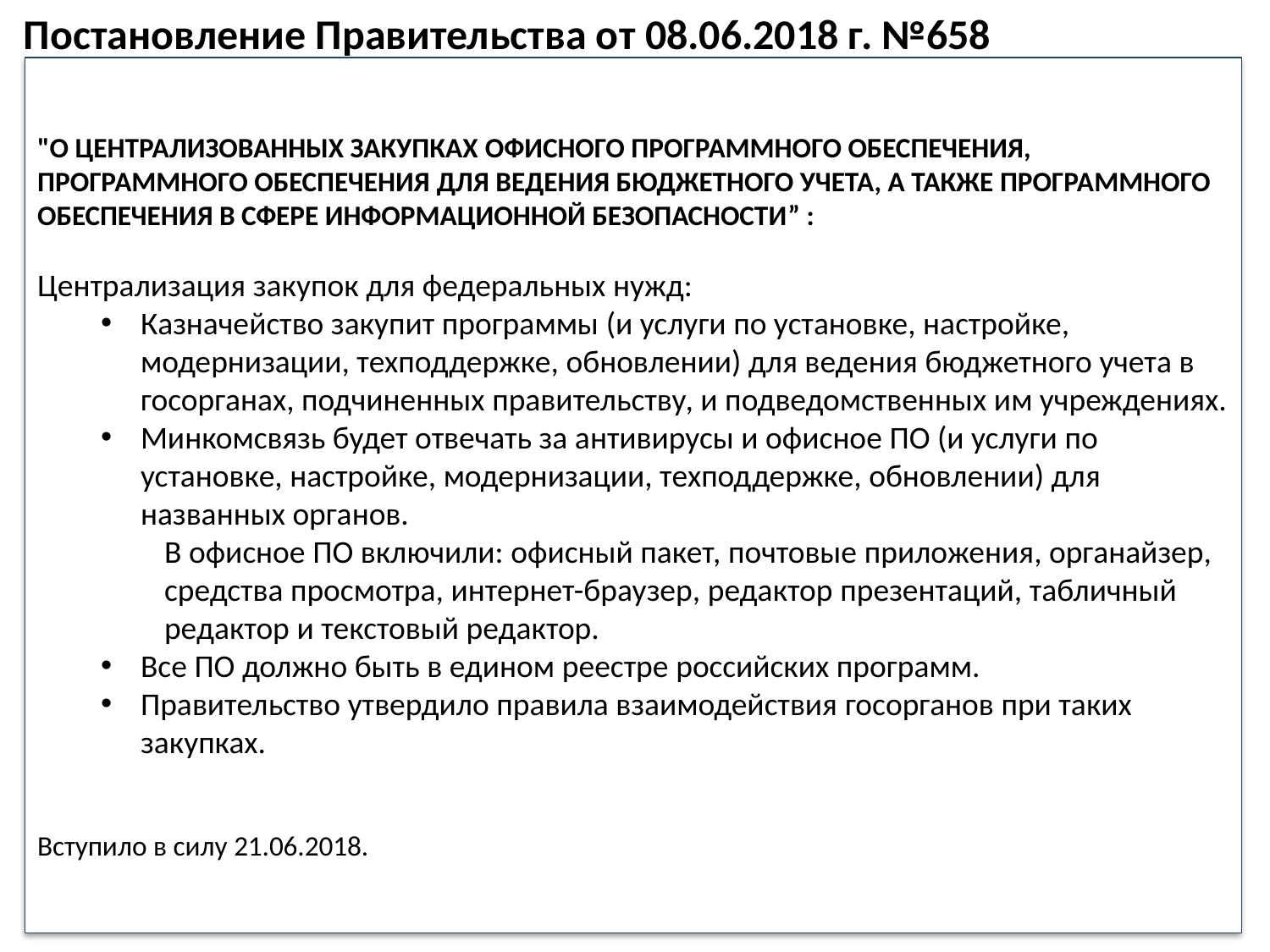

Постановление Правительства от 08.06.2018 г. №658

"О ЦЕНТРАЛИЗОВАННЫХ ЗАКУПКАХ ОФИСНОГО ПРОГРАММНОГО ОБЕСПЕЧЕНИЯ, ПРОГРАММНОГО ОБЕСПЕЧЕНИЯ ДЛЯ ВЕДЕНИЯ БЮДЖЕТНОГО УЧЕТА, А ТАКЖЕ ПРОГРАММНОГО
ОБЕСПЕЧЕНИЯ В СФЕРЕ ИНФОРМАЦИОННОЙ БЕЗОПАСНОСТИ” :

Централизация закупок для федеральных нужд:
Казначейство закупит программы (и услуги по установке, настройке, модернизации, техподдержке, обновлении) для ведения бюджетного учета в госорганах, подчиненных правительству, и подведомственных им учреждениях.
Минкомсвязь будет отвечать за антивирусы и офисное ПО (и услуги по установке, настройке, модернизации, техподдержке, обновлении) для названных органов.
В офисное ПО включили: офисный пакет, почтовые приложения, органайзер, средства просмотра, интернет-браузер, редактор презентаций, табличный редактор и текстовый редактор.
Все ПО должно быть в едином реестре российских программ.
Правительство утвердило правила взаимодействия госорганов при таких закупках.

Вступило в силу 21.06.2018.

45